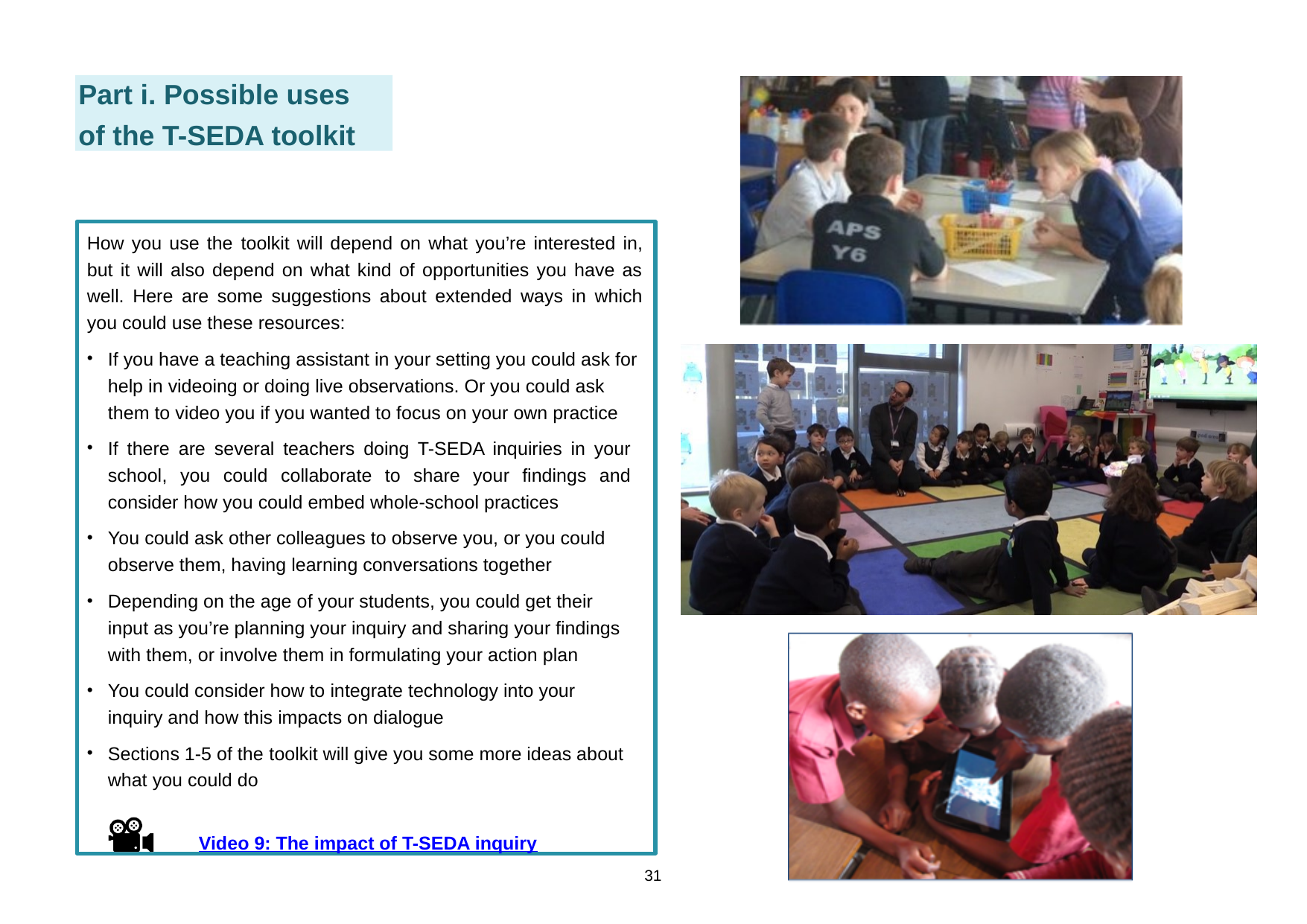

Part i. Possible uses
of the T-SEDA toolkit

How you use the toolkit will depend on what you’re interested in, but it will also depend on what kind of opportunities you have as well. Here are some suggestions about extended ways in which you could use these resources:
If you have a teaching assistant in your setting you could ask for help in videoing or doing live observations. Or you could ask them to video you if you wanted to focus on your own practice
If there are several teachers doing T-SEDA inquiries in your school, you could collaborate to share your findings and consider how you could embed whole-school practices
You could ask other colleagues to observe you, or you could observe them, having learning conversations together
Depending on the age of your students, you could get their input as you’re planning your inquiry and sharing your findings with them, or involve them in formulating your action plan
You could consider how to integrate technology into your inquiry and how this impacts on dialogue
Sections 1-5 of the toolkit will give you some more ideas about what you could do
		Video 9: The impact of T-SEDA inquiry

31